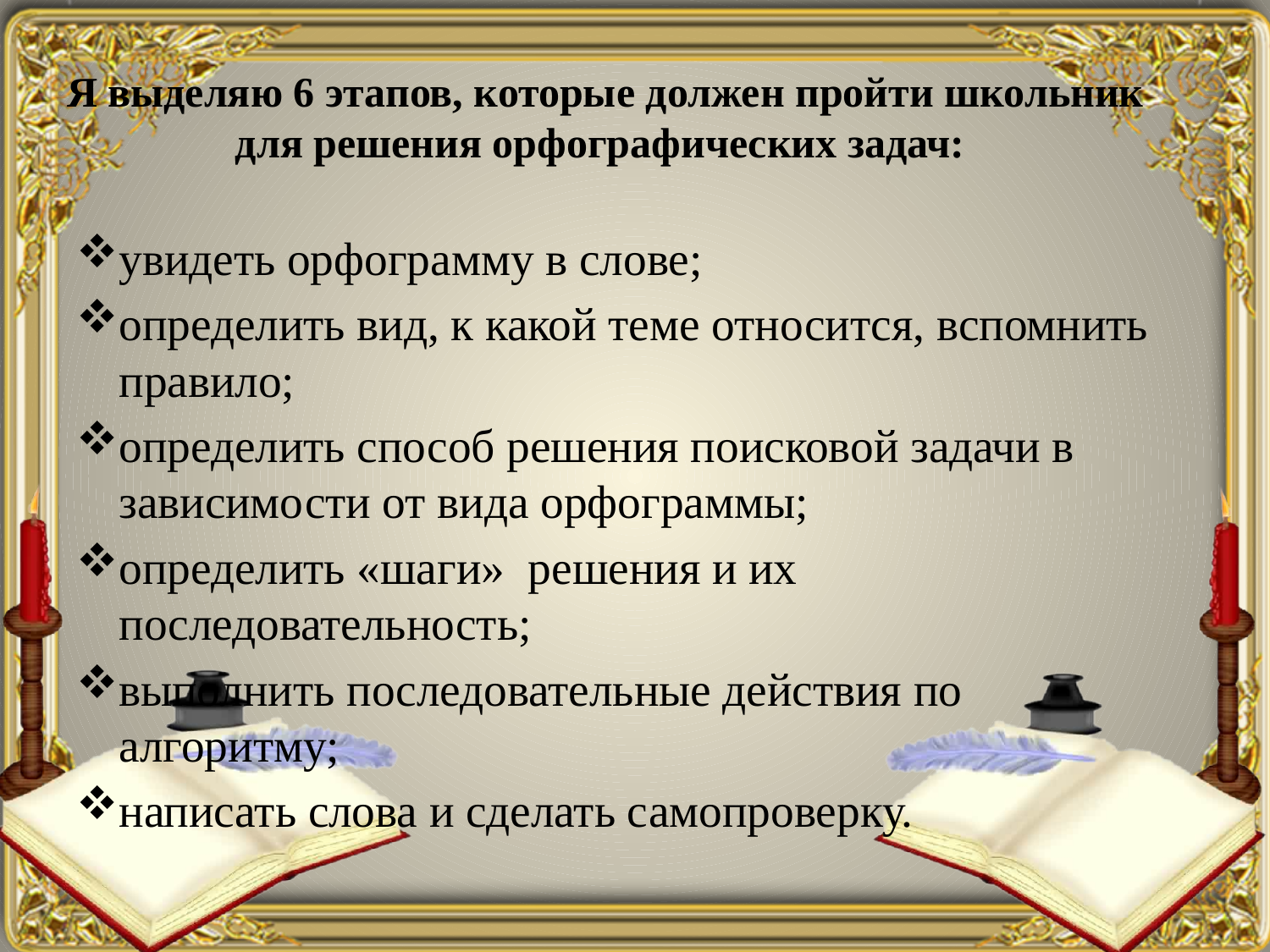

# Я выделяю 6 этапов, которые должен пройти школьник для решения орфографических задач:
увидеть орфограмму в слове;
определить вид, к какой теме относится, вспомнить правило;
определить способ решения поисковой задачи в зависимости от вида орфограммы;
определить «шаги»  решения и их последовательность;
выполнить последовательные действия по алгоритму;
написать слова и сделать самопроверку.